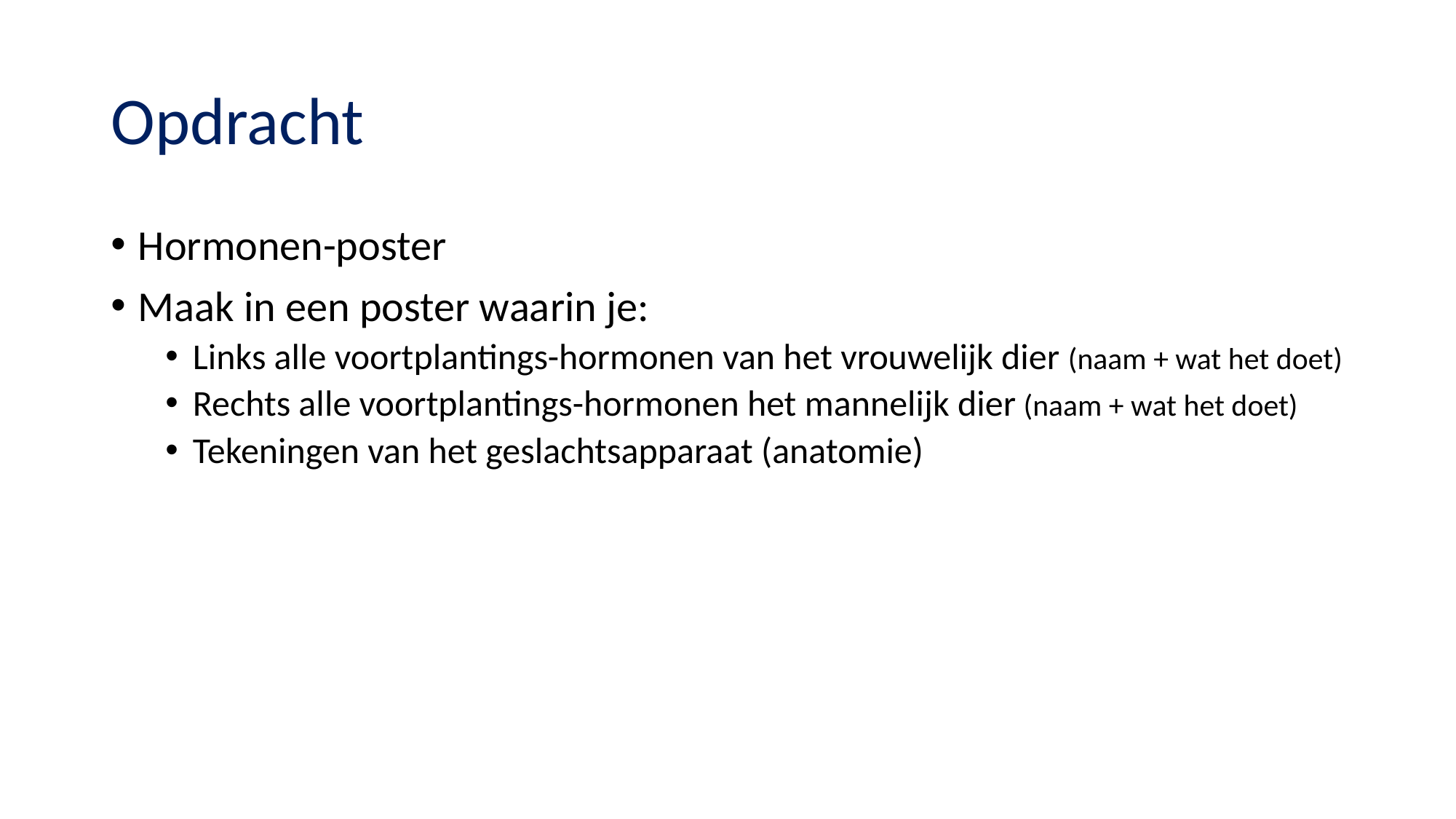

# Opdracht
Hormonen-poster
Maak in een poster waarin je:
Links alle voortplantings-hormonen van het vrouwelijk dier (naam + wat het doet)
Rechts alle voortplantings-hormonen het mannelijk dier (naam + wat het doet)
Tekeningen van het geslachtsapparaat (anatomie)